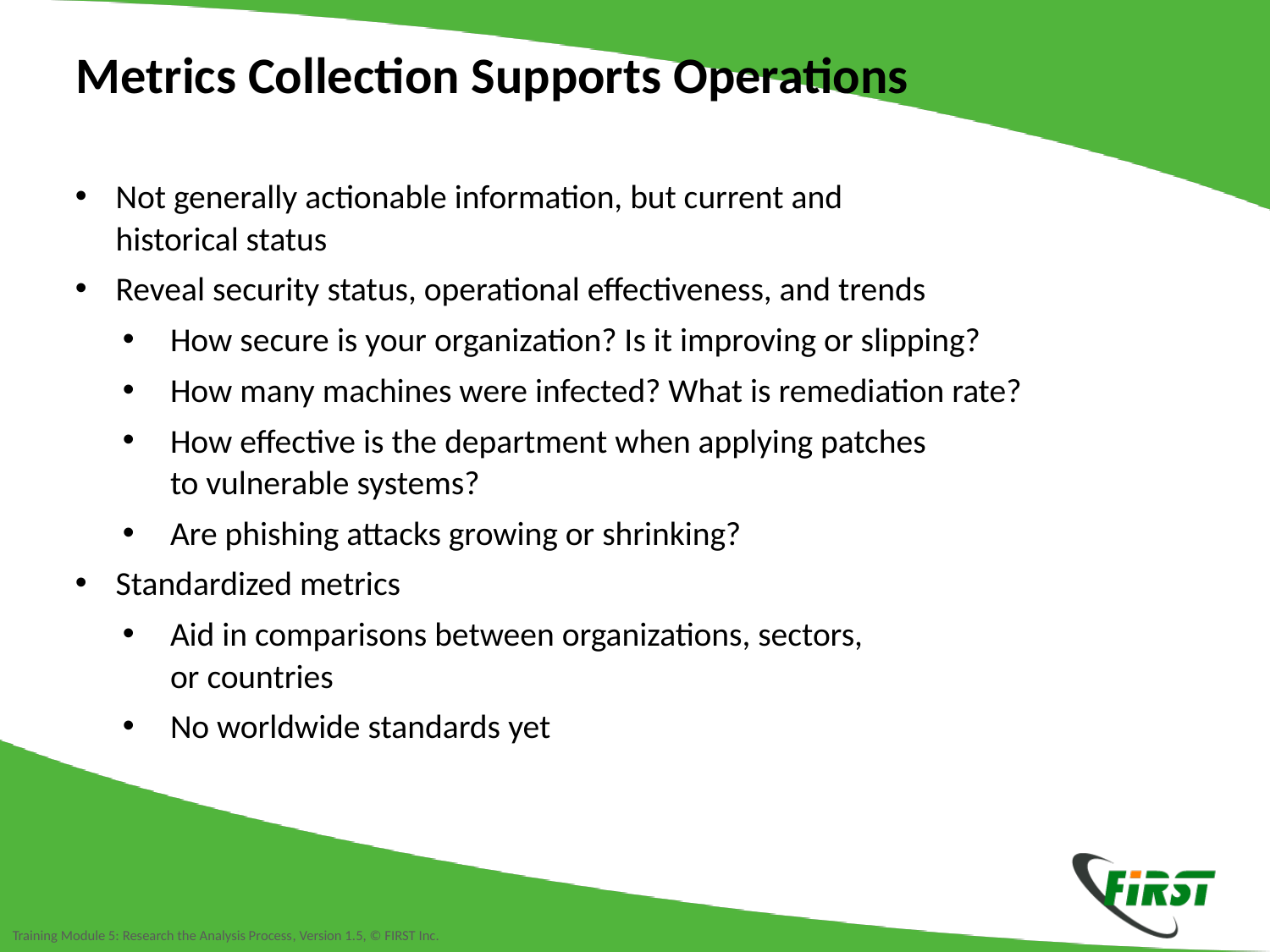

Metrics Collection Supports Operations
Not generally actionable information, but current and
historical status
Reveal security status, operational effectiveness, and trends
How secure is your organization? Is it improving or slipping?
How many machines were infected? What is remediation rate?
How effective is the department when applying patches
to vulnerable systems?
Are phishing attacks growing or shrinking?
Standardized metrics
Aid in comparisons between organizations, sectors,
or countries
No worldwide standards yet